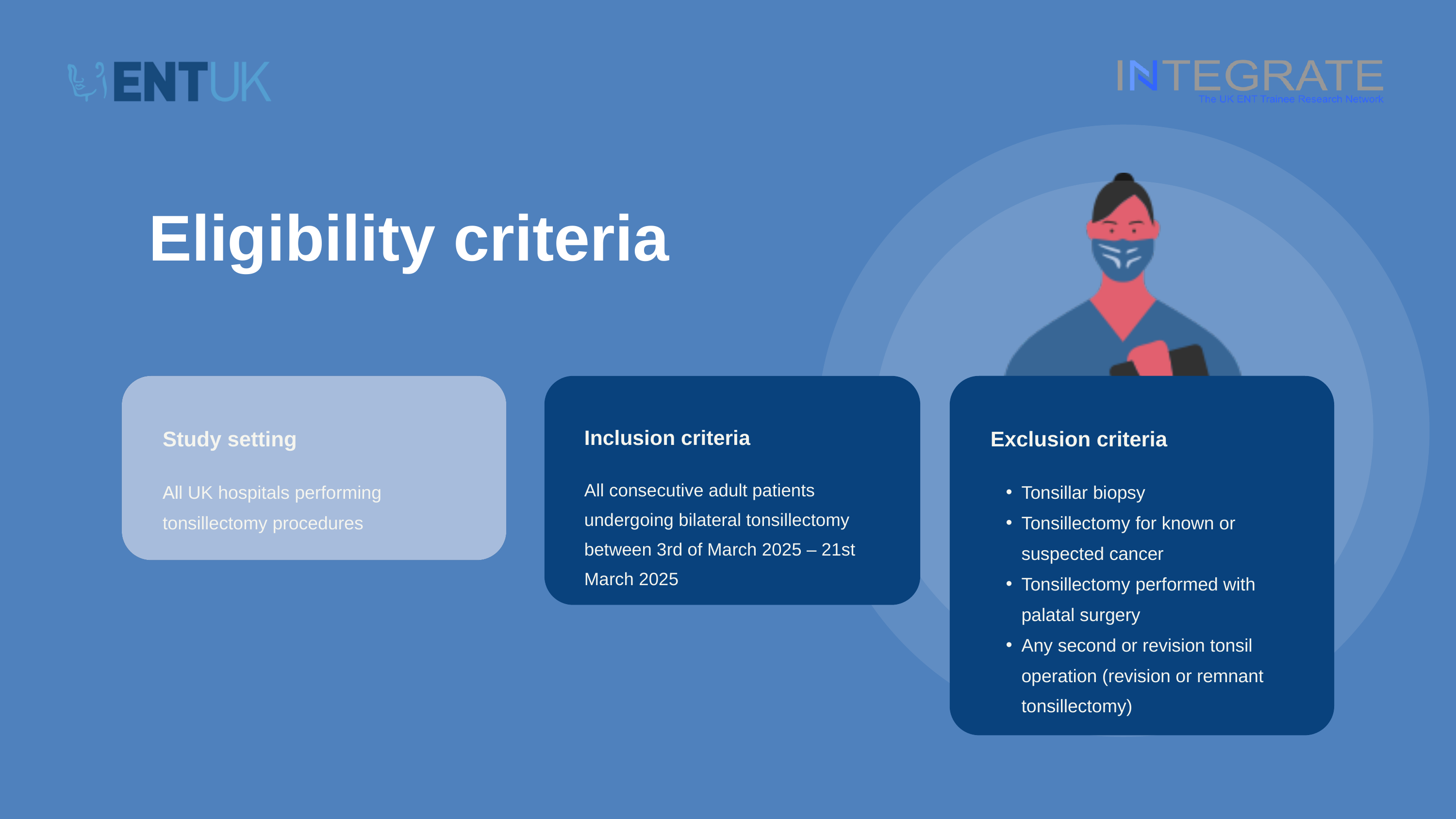

Eligibility criteria

Study setting
Al
All UK hospitals performing tonsillectomy procedures

Inclusion criteria
All consecutive adult patients undergoing bilateral tonsillectomy between 3rd of March 2025 – 21st March 2025

Exclusion criteria
Tonsillar biopsy
Tonsillectomy for known or suspected cancer
Tonsillectomy performed with palatal surgery
Any second or revision tonsil operation (revision or remnant tonsillectomy)